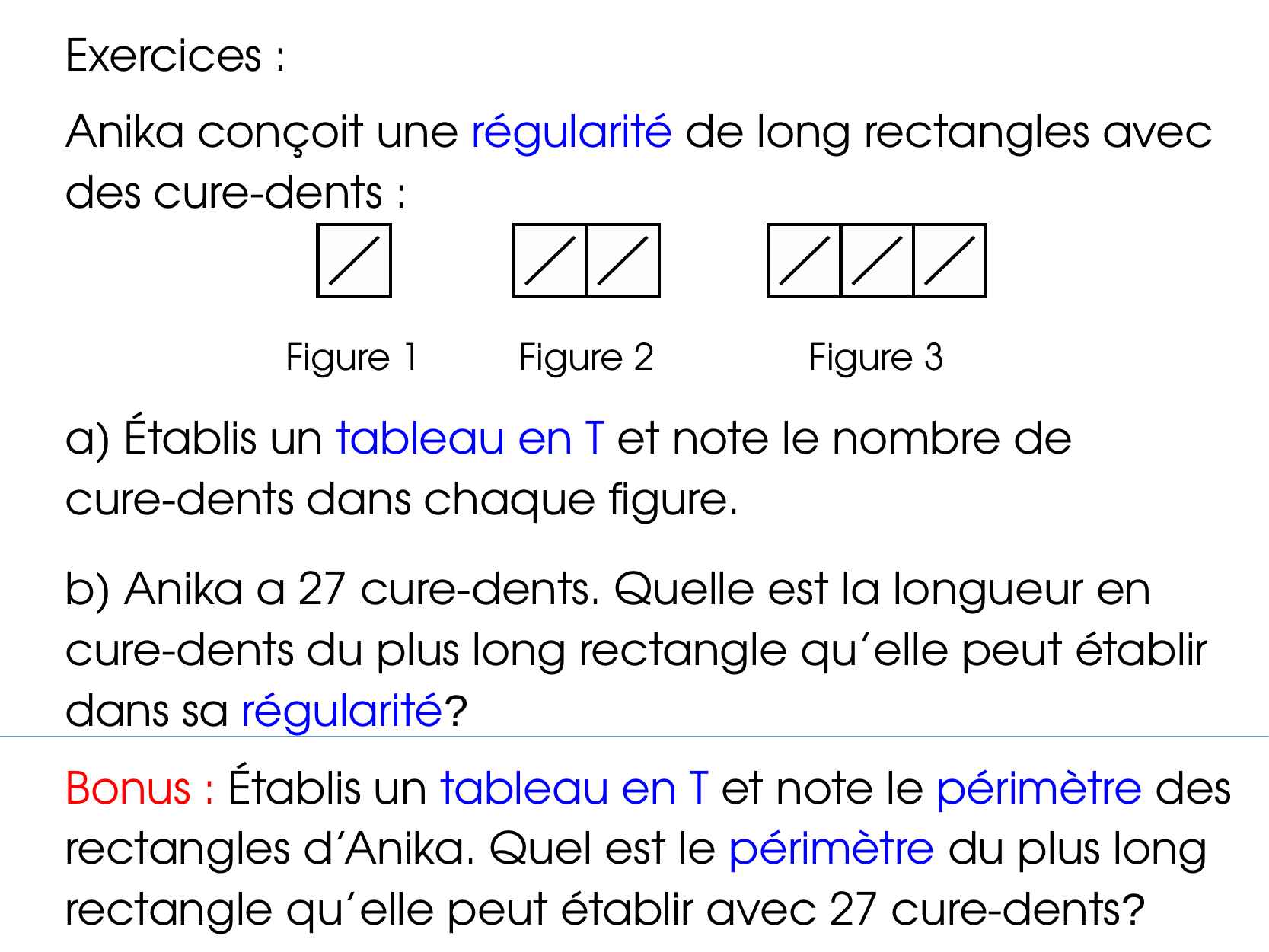

Exercices :
Anika conçoit une régularité de long rectangles avec des cure-dents :

Figure 1

Figure 2

Figure 3
a) Établis un tableau en T et note le nombre de cure-dents dans chaque figure.
b) Anika a 27 cure-dents. Quelle est la longueur en cure-dents du plus long rectangle qu’elle peut établir dans sa régularité?
Bonus : Établis un tableau en T et note le périmètre des rectangles d’Anika. Quel est le périmètre du plus long rectangle qu’elle peut établir avec 27 cure-dents?